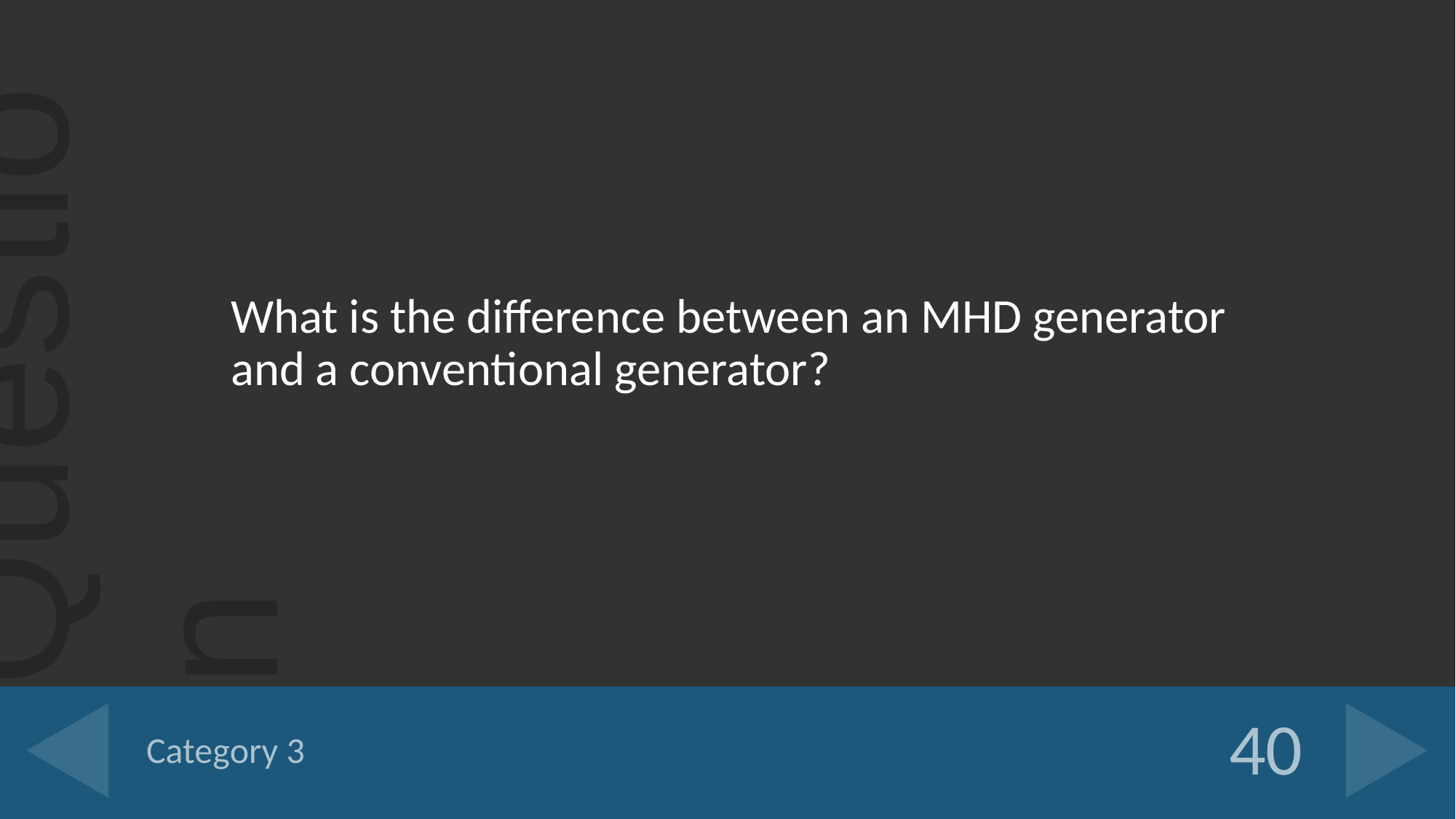

What is the difference between an MHD generator and a conventional generator?
# Category 3
40